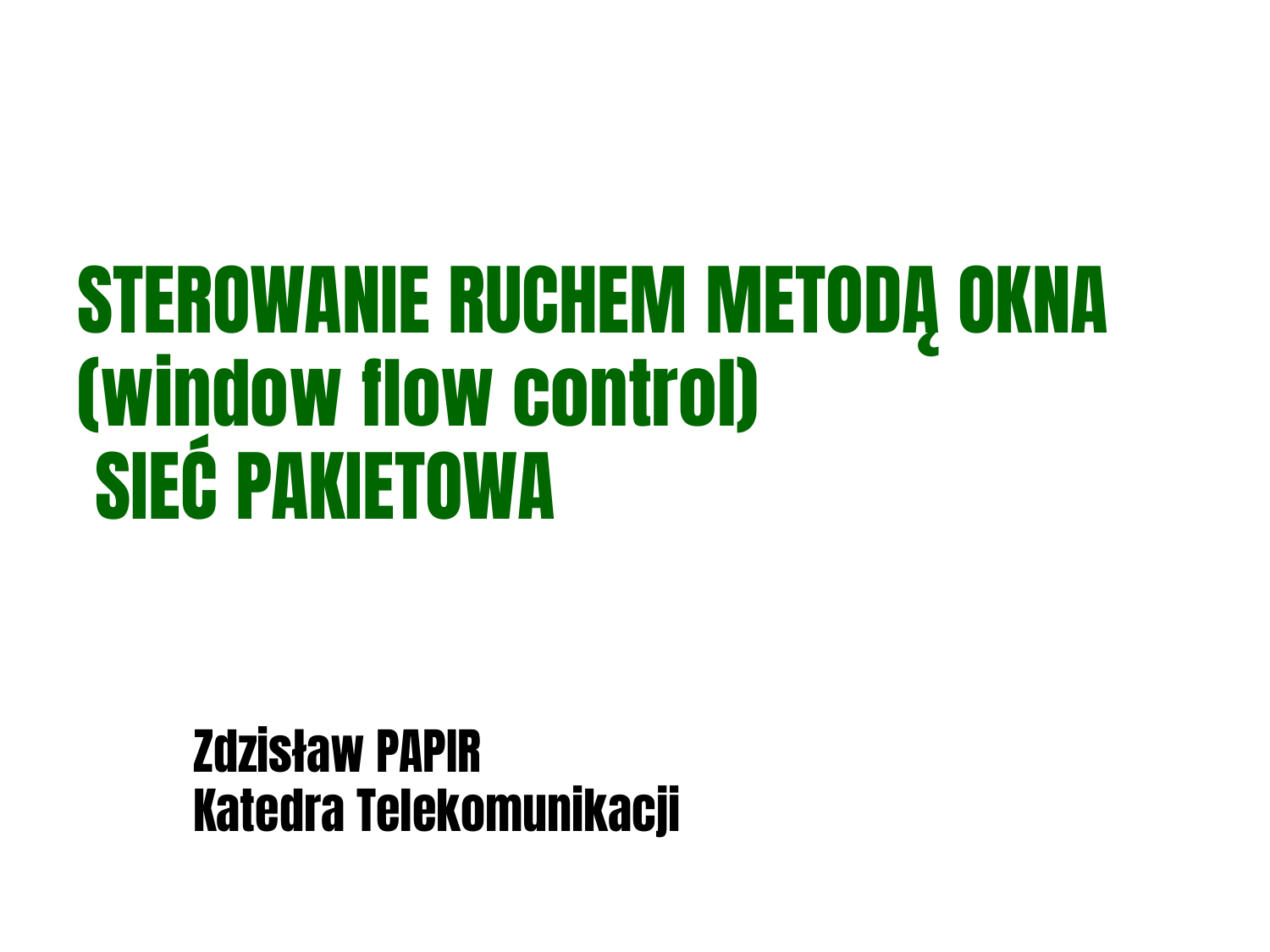

STEROWANIE RUCHEM METODĄ OKNA
(window flow control)
 SIEĆ PAKIETOWA
Zdzisław PAPIR
Katedra Telekomunikacji